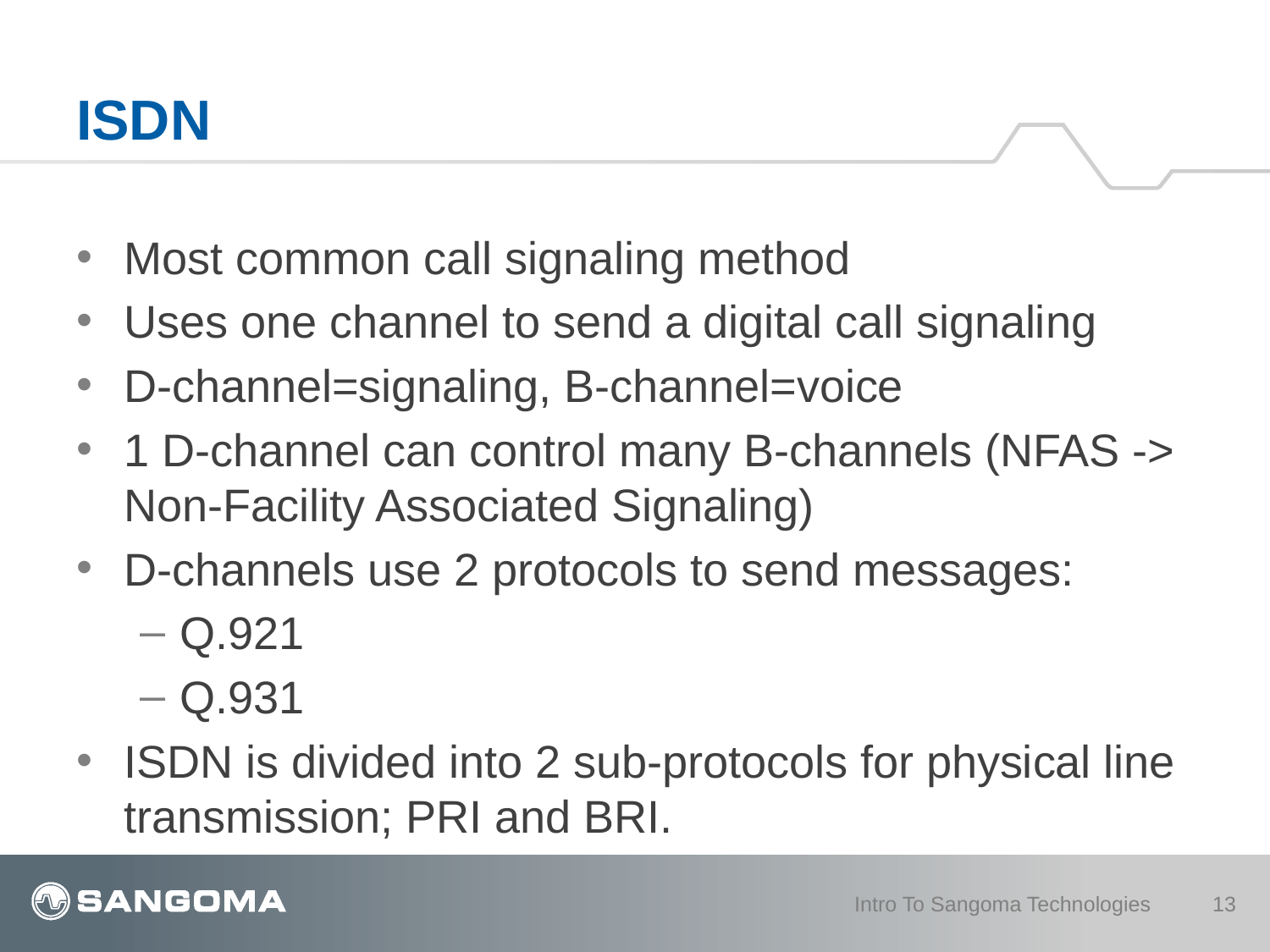

# ISDN
Most common call signaling method
Uses one channel to send a digital call signaling
D-channel=signaling, B-channel=voice
1 D-channel can control many B-channels (NFAS -> Non-Facility Associated Signaling)
D-channels use 2 protocols to send messages:
Q.921
Q.931
ISDN is divided into 2 sub-protocols for physical line transmission; PRI and BRI.
Intro To Sangoma Technologies
13